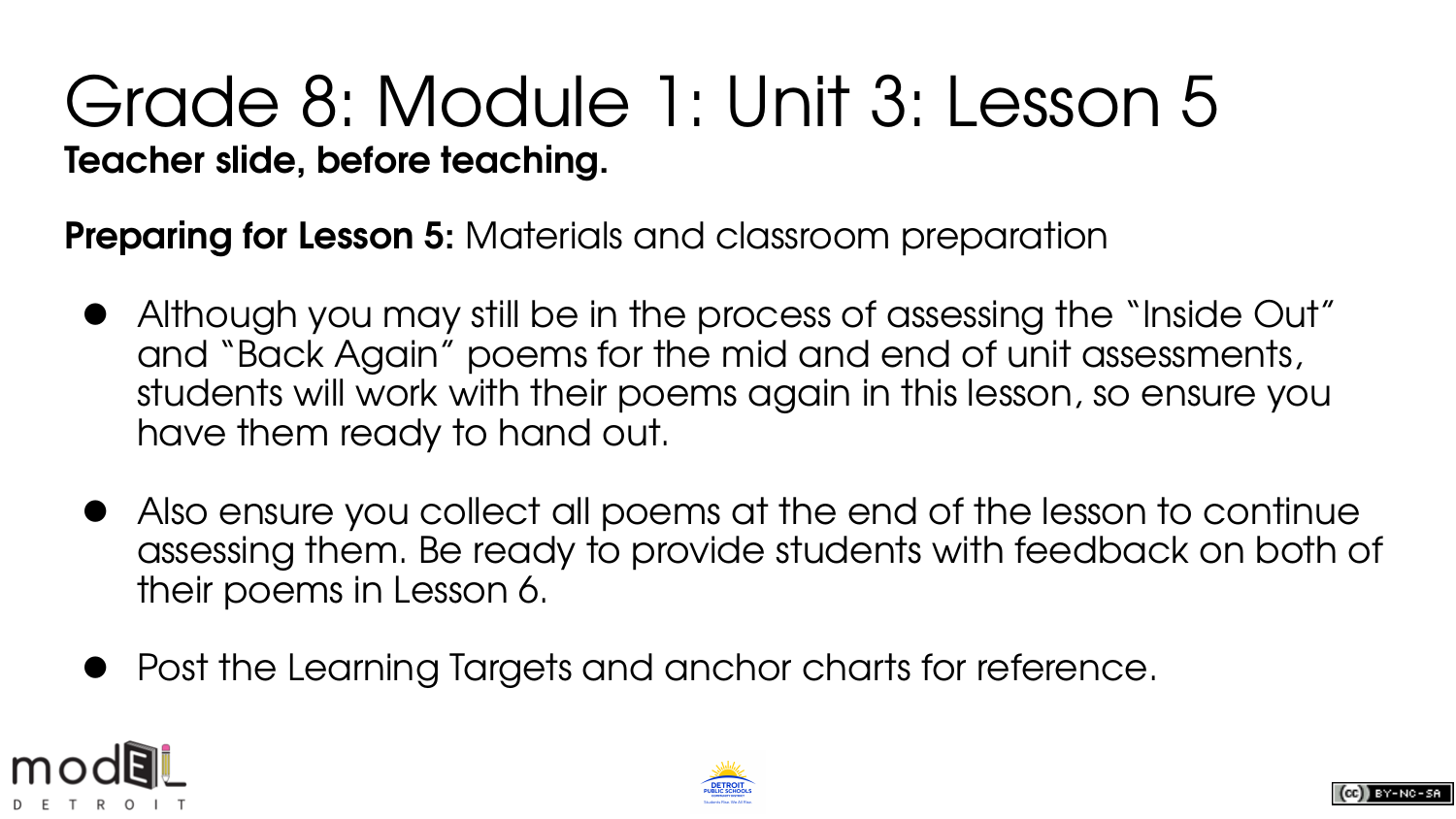

# Grade 8: Module 1: Unit 3: Lesson 5
Teacher slide, before teaching.
Preparing for Lesson 5: Materials and classroom preparation

Although you may still be in the process of assessing the “Inside Out” and “Back Again” poems for the mid and end of unit assessments, students will work with their poems again in this lesson, so ensure you have them ready to hand out.

Also ensure you collect all poems at the end of the lesson to continue assessing them. Be ready to provide students with feedback on both of their poems in Lesson 6.

Post the Learning Targets and anchor charts for reference.